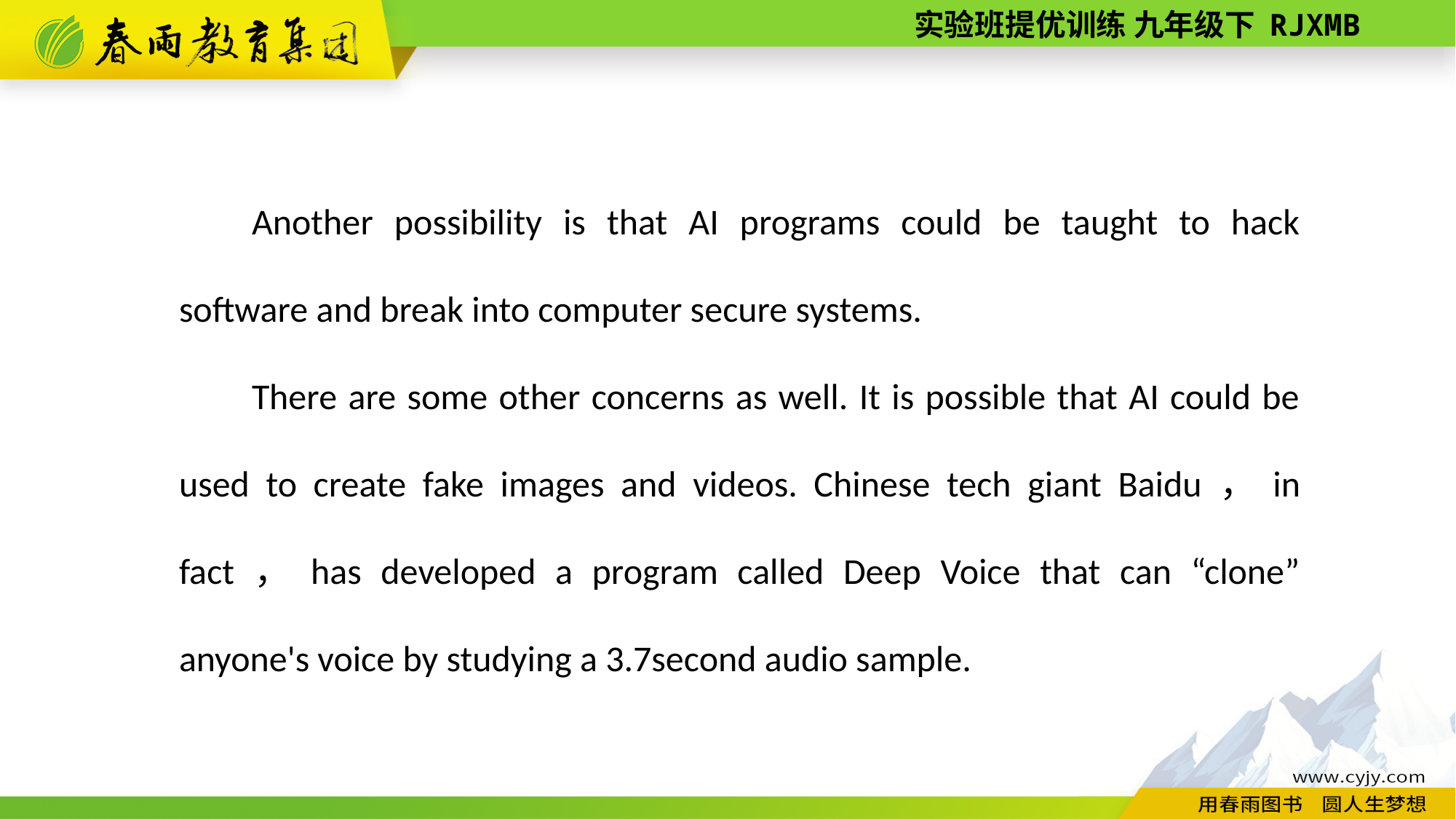

Another possibility is that AI programs could be taught to hack software and break into computer secure systems.
There are some other concerns as well. It is possible that AI could be used to create fake images and videos. Chinese tech giant Baidu，in fact，has developed a program called Deep Voice that can “clone” anyone's voice by studying a 3.7­second audio sample.